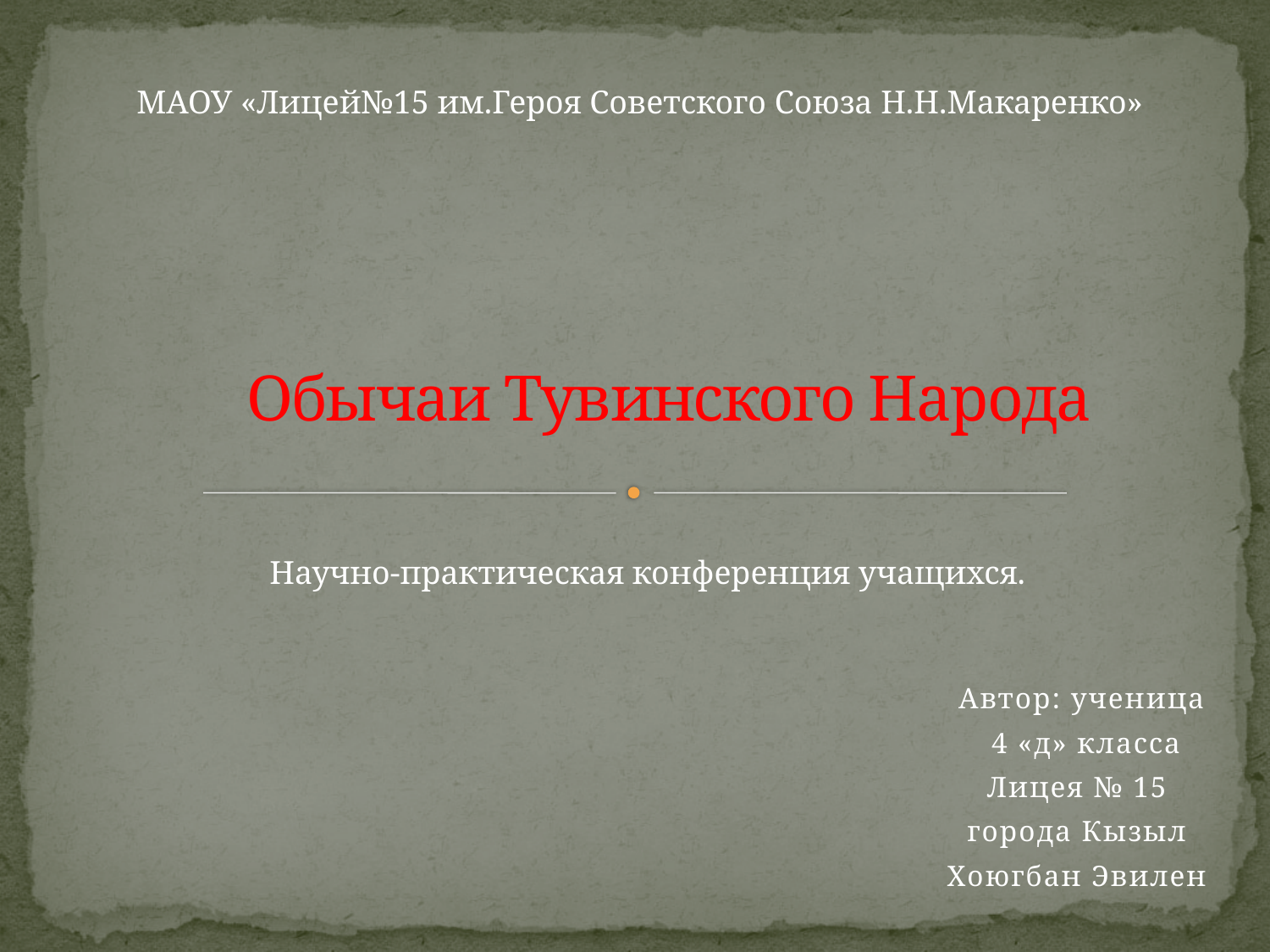

МАОУ «Лицей№15 им.Героя Советского Союза Н.Н.Макаренко»
# Обычаи Тувинского Народа
Научно-практическая конференция учащихся.
Автор: ученица
  4 «д» класса
Лицея № 15
города Кызыл
Хоюгбан Эвилен